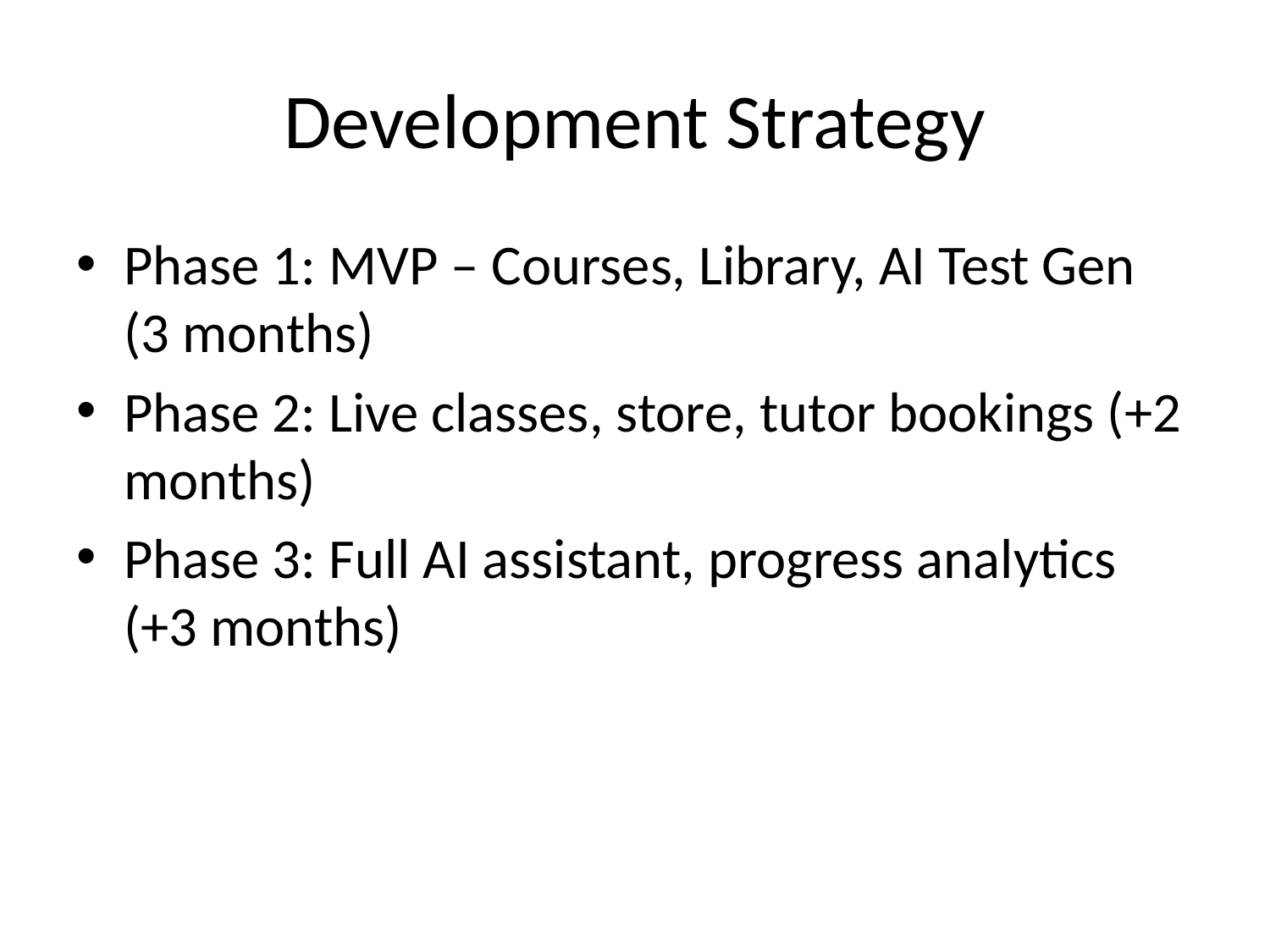

# Development Strategy
Phase 1: MVP – Courses, Library, AI Test Gen (3 months)
Phase 2: Live classes, store, tutor bookings (+2 months)
Phase 3: Full AI assistant, progress analytics (+3 months)